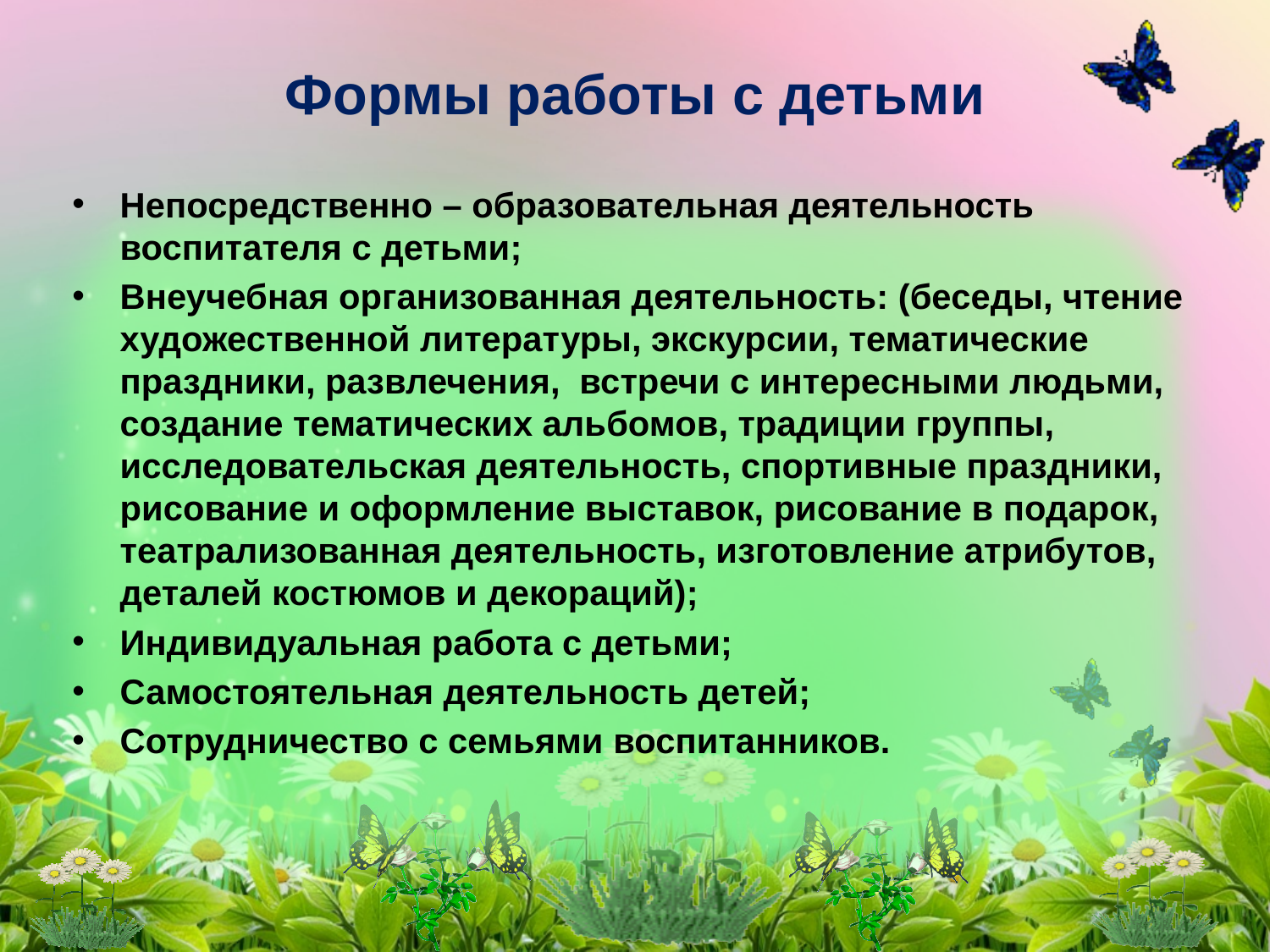

# Формы работы с детьми
Непосредственно – образовательная деятельность воспитателя с детьми;
Внеучебная организованная деятельность: (беседы, чтение художественной литературы, экскурсии, тематические  праздники, развлечения,  встречи с интересными людьми, создание тематических альбомов, традиции группы, исследовательская деятельность, спортивные праздники,  рисование и оформление выставок, рисование в подарок, театрализованная деятельность, изготовление атрибутов, деталей костюмов и декораций);
Индивидуальная работа с детьми;
Самостоятельная деятельность детей;
Сотрудничество с семьями воспитанников.